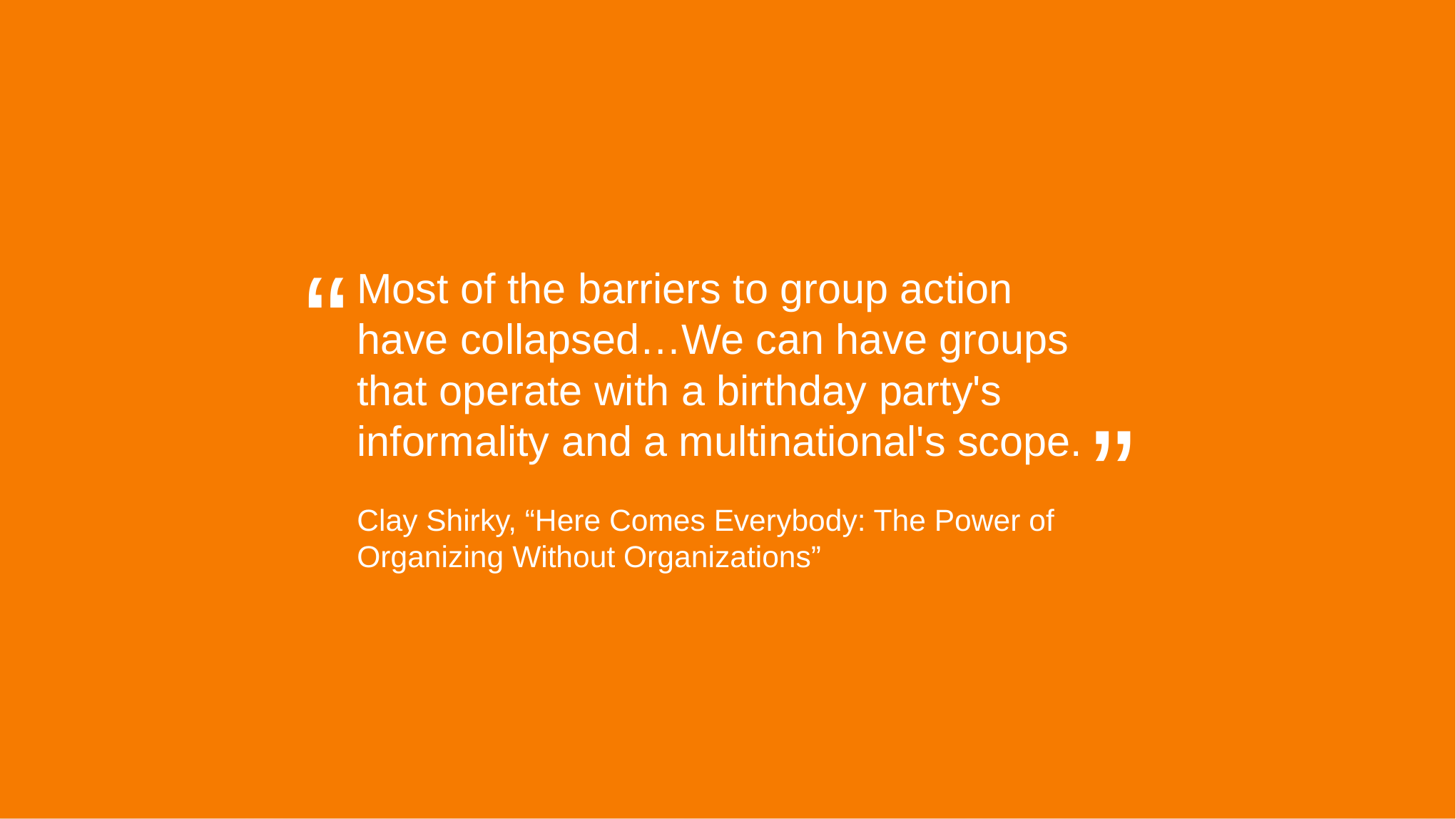

“
Most of the barriers to group action have collapsed…We can have groups that operate with a birthday party's informality and a multinational's scope.

Clay Shirky, “Here Comes Everybody: The Power of Organizing Without Organizations”
”